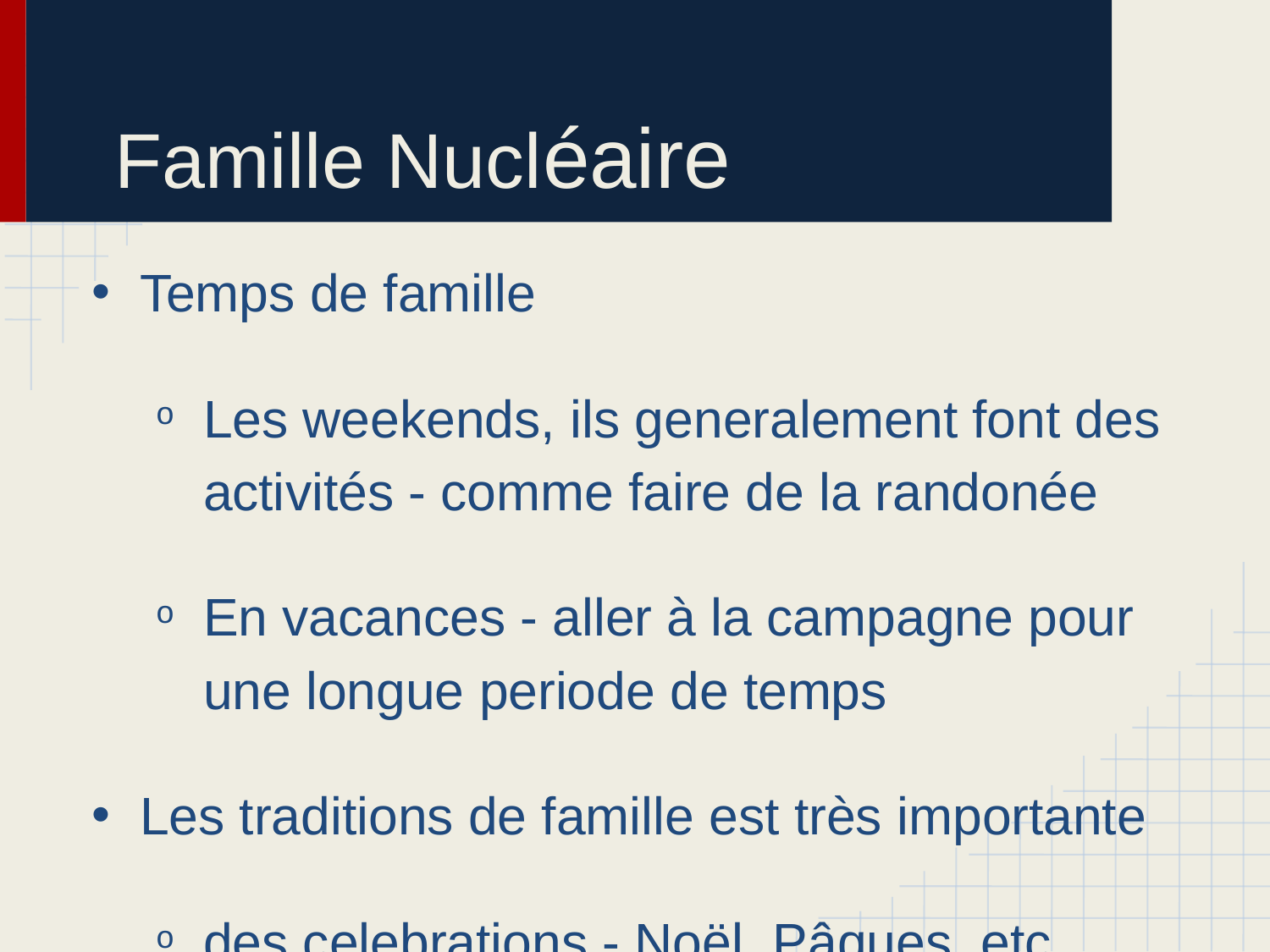

# Famille Nucléaire
Temps de famille
Les weekends, ils generalement font des activités - comme faire de la randonée
En vacances - aller à la campagne pour une longue periode de temps
Les traditions de famille est très importante
des celebrations - Noël, Pâques, etc.